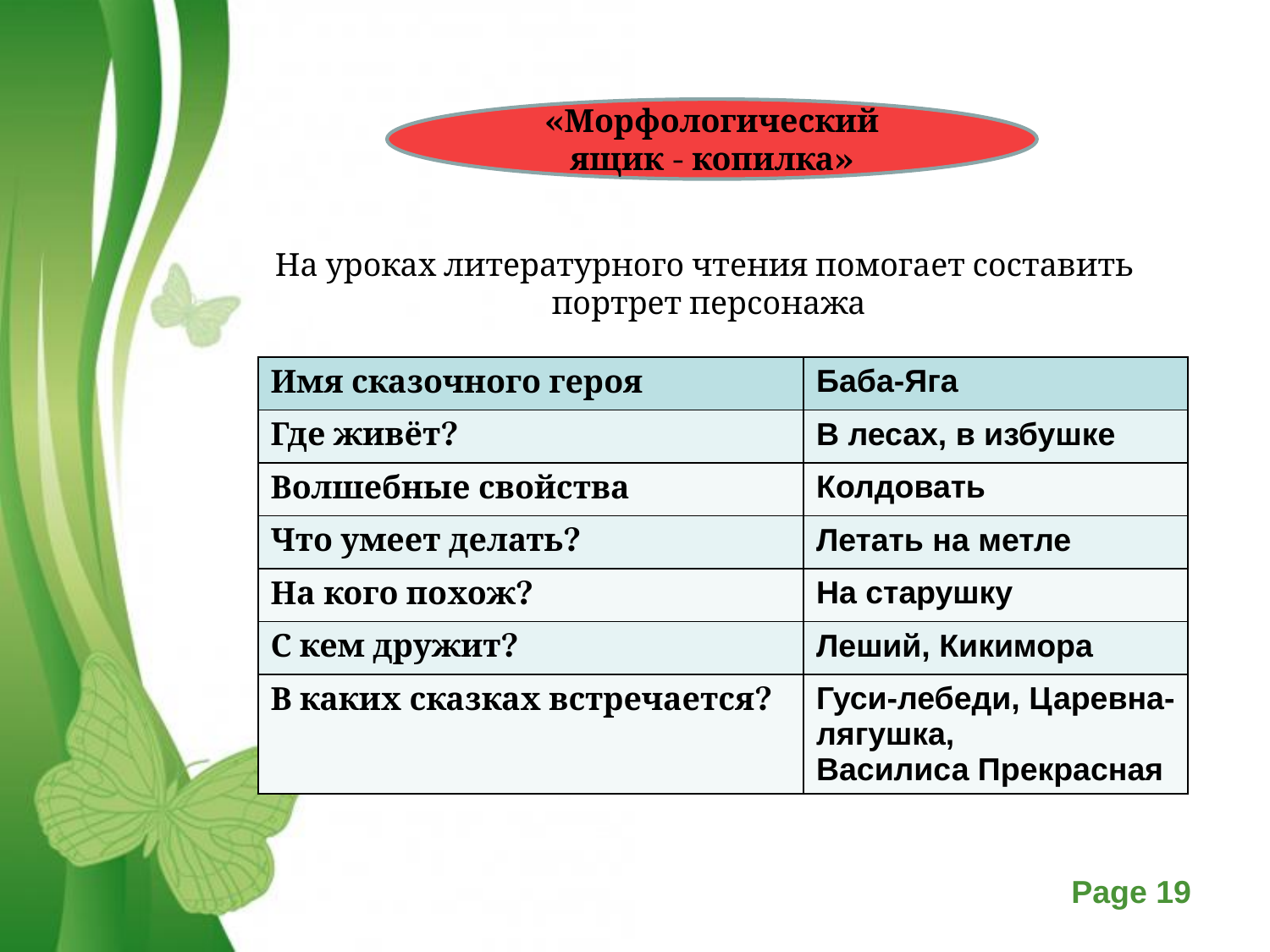

«Морфологический ящик - копилка»
На уроках литературного чтения помогает составить
портрет персонажа
| Имя сказочного героя | Баба-Яга |
| --- | --- |
| Где живёт? | В лесах, в избушке |
| Волшебные свойства | Колдовать |
| Что умеет делать? | Летать на метле |
| На кого похож? | На старушку |
| С кем дружит? | Леший, Кикимора |
| В каких сказках встречается? | Гуси-лебеди, Царевна-лягушка, Василиса Прекрасная |